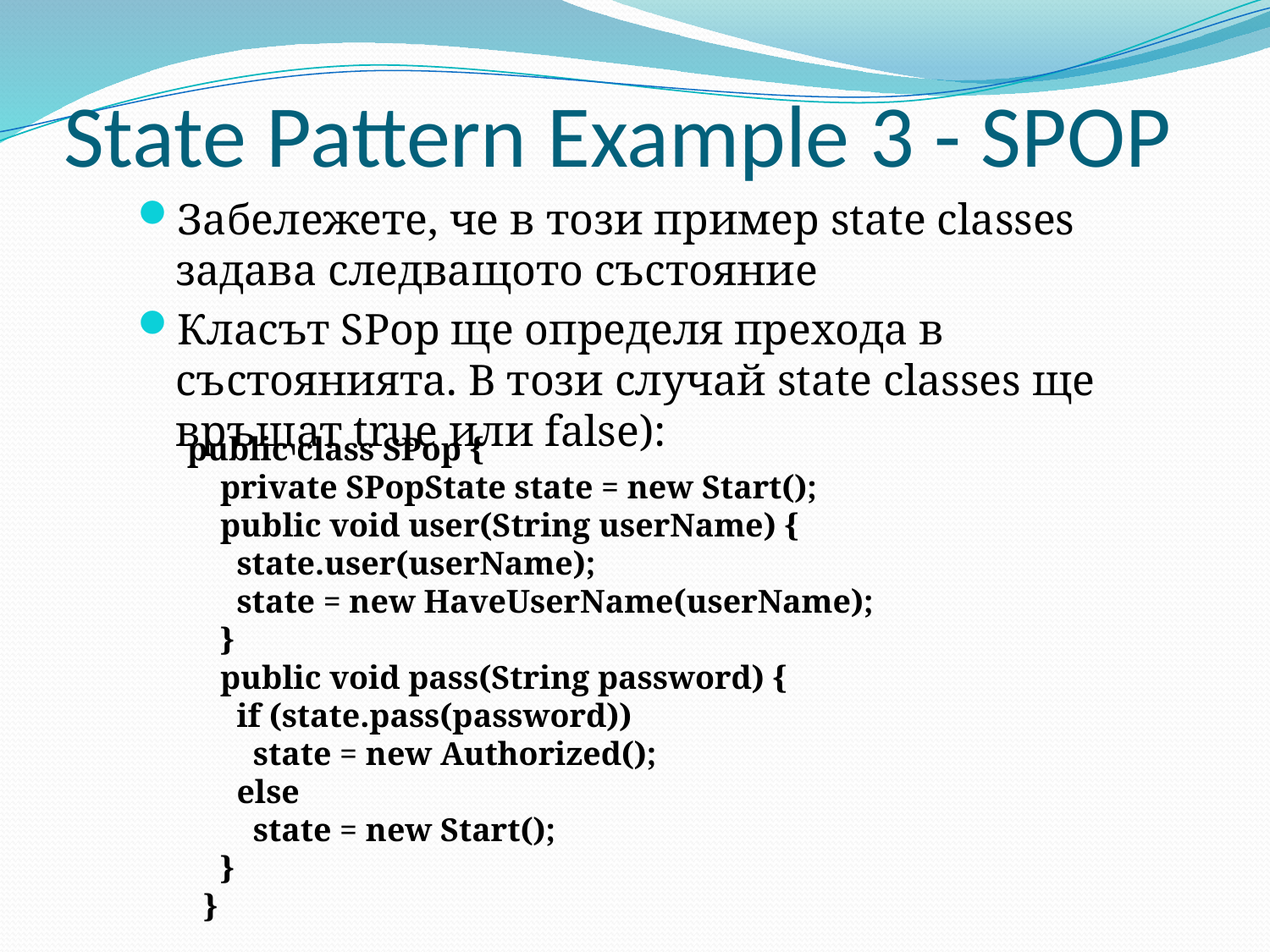

# State Pattern Example 3 - SPOP
Забележете, че в този пример state classes задава следващото състояние
Класът SPop ще определя прехода в състоянията. В този случай state classes ще връщат true или false):
 public class SPop {
     private SPopState state = new Start();
     public void user(String userName) {
       state.user(userName);
       state = new HaveUserName(userName);
     }
     public void pass(String password) {
       if (state.pass(password))
         state = new Authorized();
       else
         state = new Start();
     }
   }